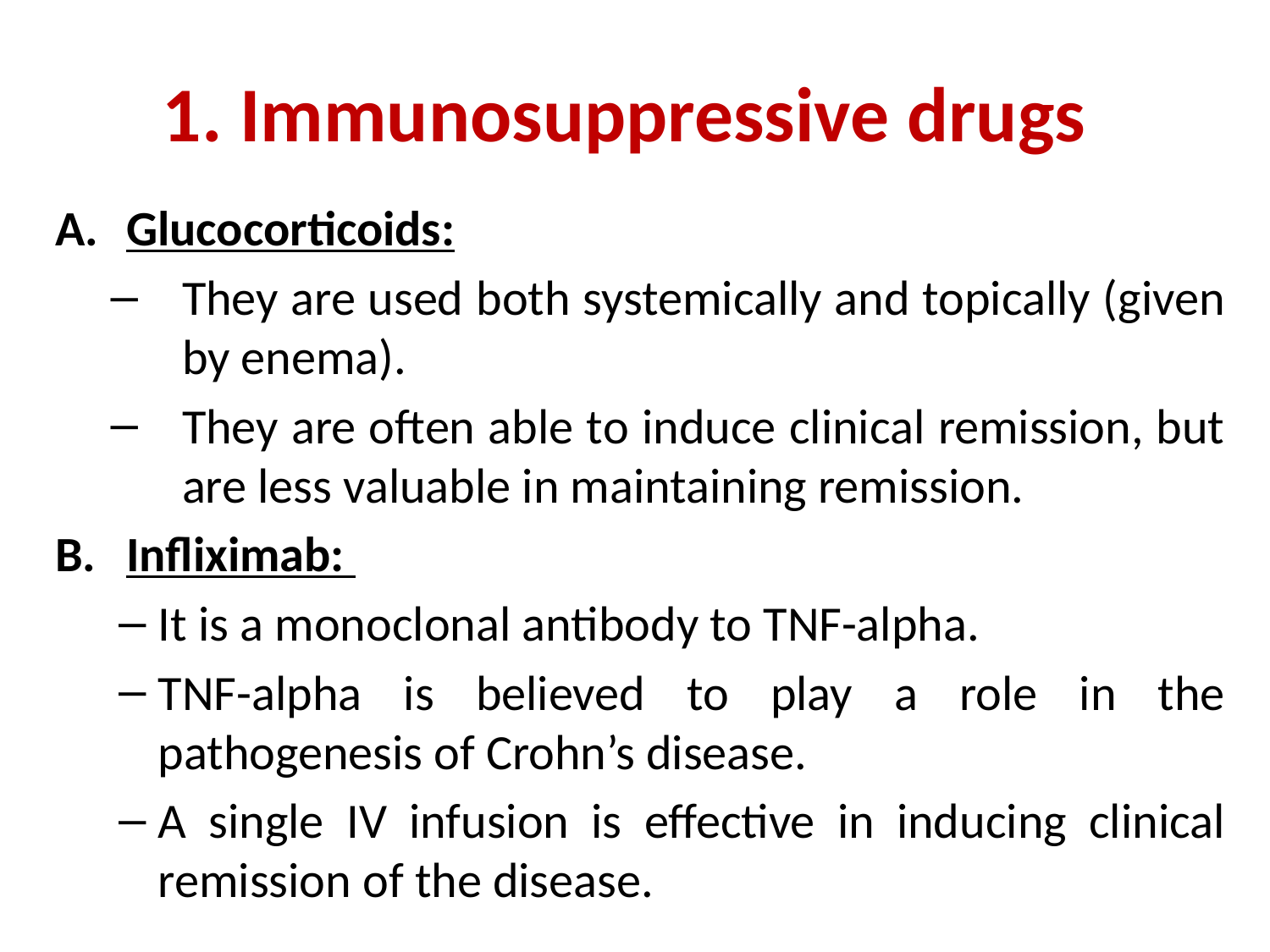

# 1. Immunosuppressive drugs
Glucocorticoids:
They are used both systemically and topically (given by enema).
They are often able to induce clinical remission, but are less valuable in maintaining remission.
Infliximab:
It is a monoclonal antibody to TNF-alpha.
TNF-alpha is believed to play a role in the pathogenesis of Crohn’s disease.
A single IV infusion is effective in inducing clinical remission of the disease.